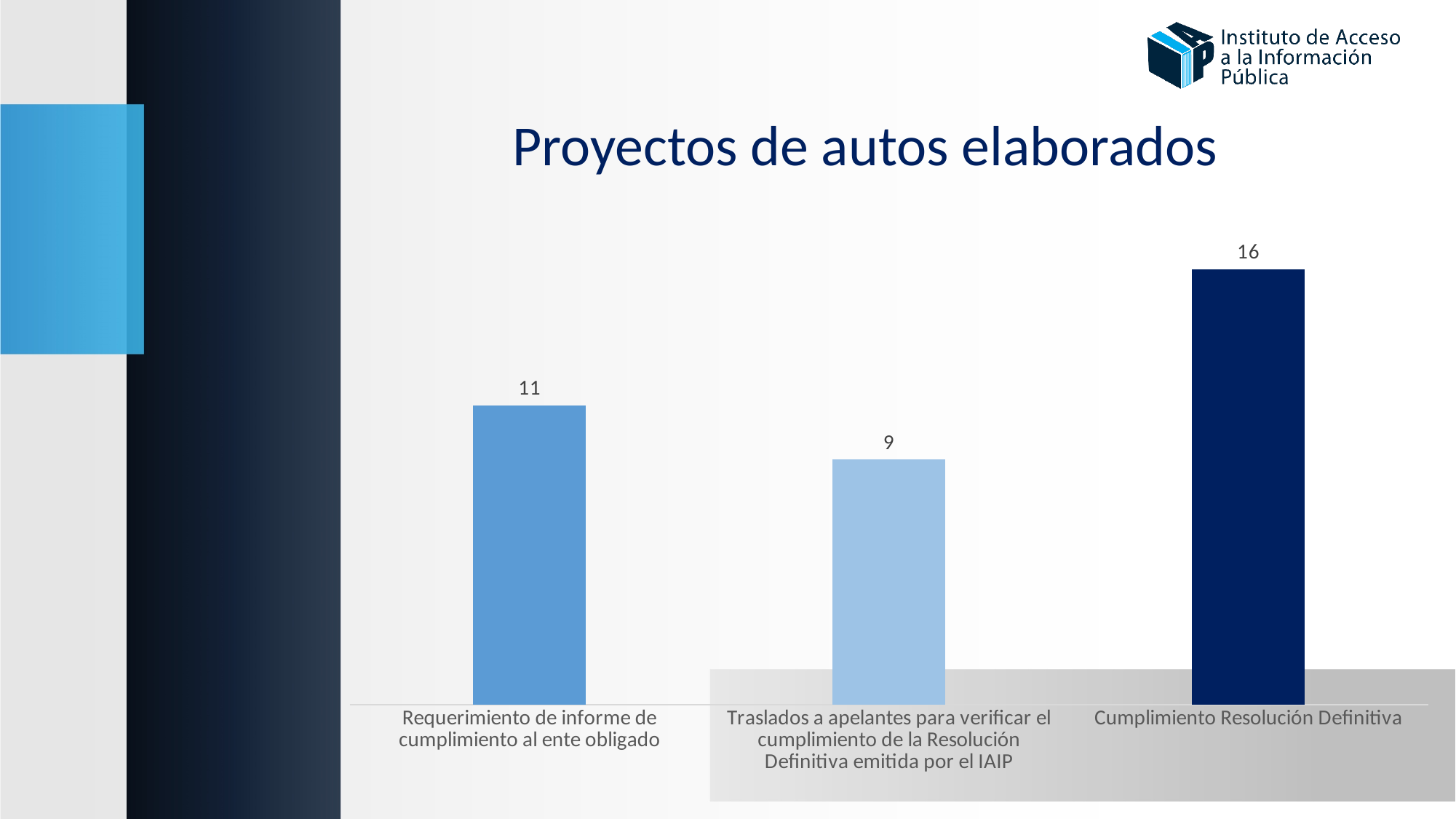

# Proyectos de autos elaborados

### Chart

| Category | Número de proyectos |
|---|---|
| Requerimiento de informe de cumplimiento al ente obligado | 11.0 |
| Traslados a apelantes para verificar el cumplimiento de la Resolución Definitiva emitida por el IAIP | 9.0 |
| Cumplimiento Resolución Definitiva | 16.0 |